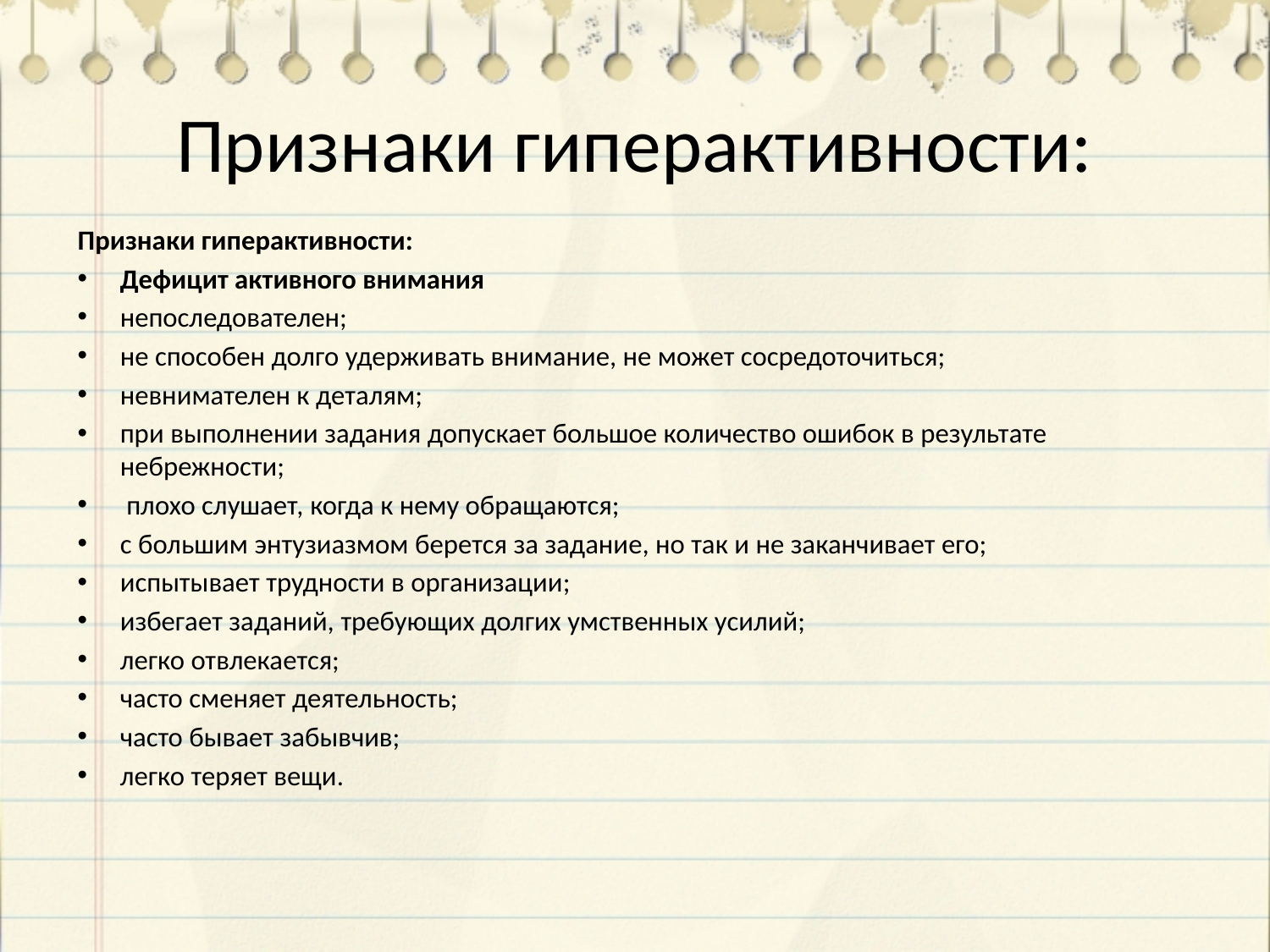

# Признаки гиперактивности:
Признаки гиперактивности:
Дефицит активного внимания
непоследователен;
не способен долго удерживать внимание, не может сосредоточиться;
невнимателен к деталям;
при выполнении задания допускает большое количество ошибок в результате небрежности;
 плохо слушает, когда к нему обращаются;
с большим энтузиазмом берется за задание, но так и не заканчивает его;
испытывает трудности в организации;
избегает заданий, требующих долгих умственных усилий;
легко отвлекается;
часто сменяет деятельность;
часто бывает забывчив;
легко теряет вещи.